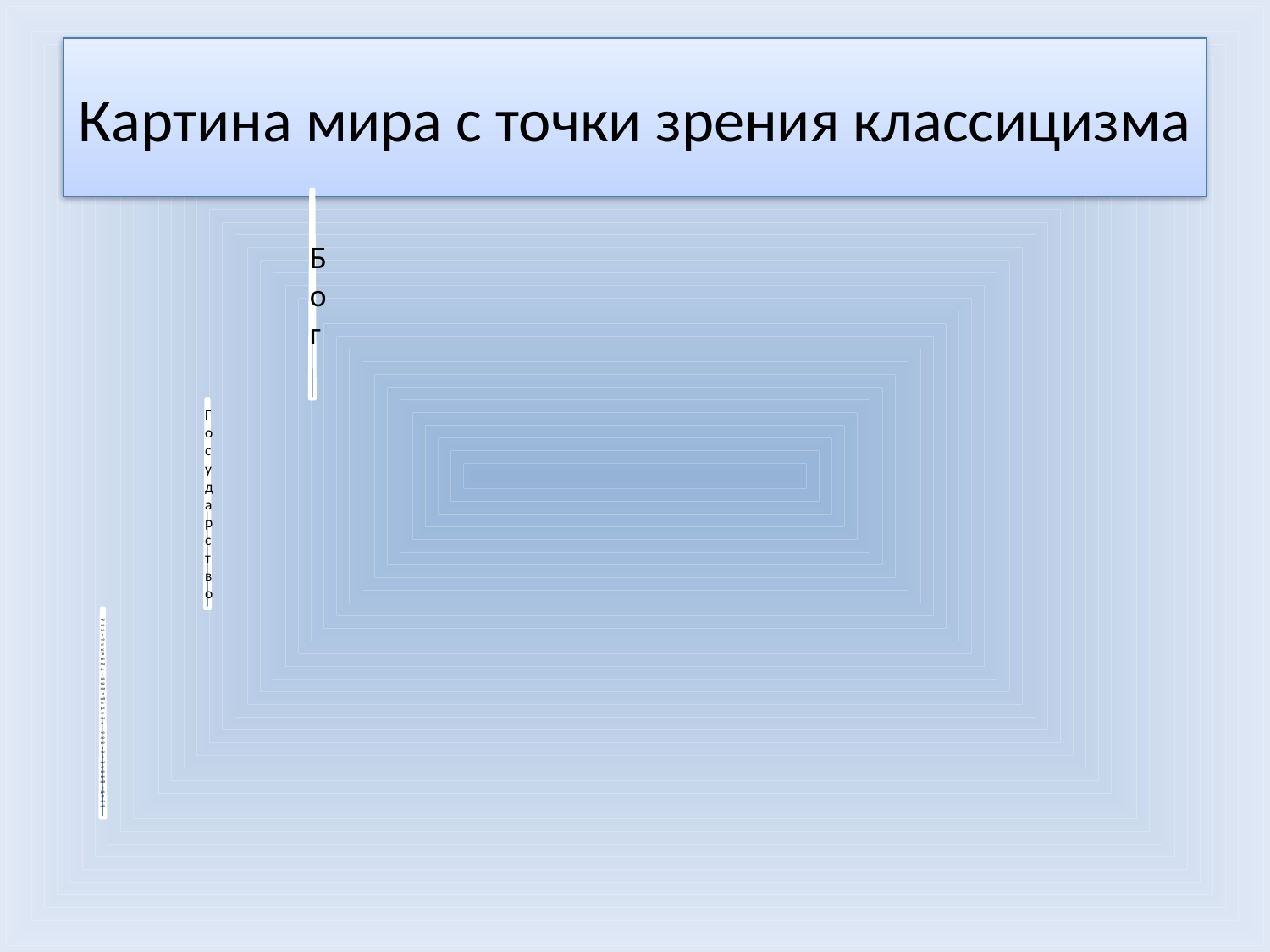

# Картина мира с точки зрения классицизма
Бог
Государство
Человек «естественный», одержимый страстями  -  человек «общественный», разумный